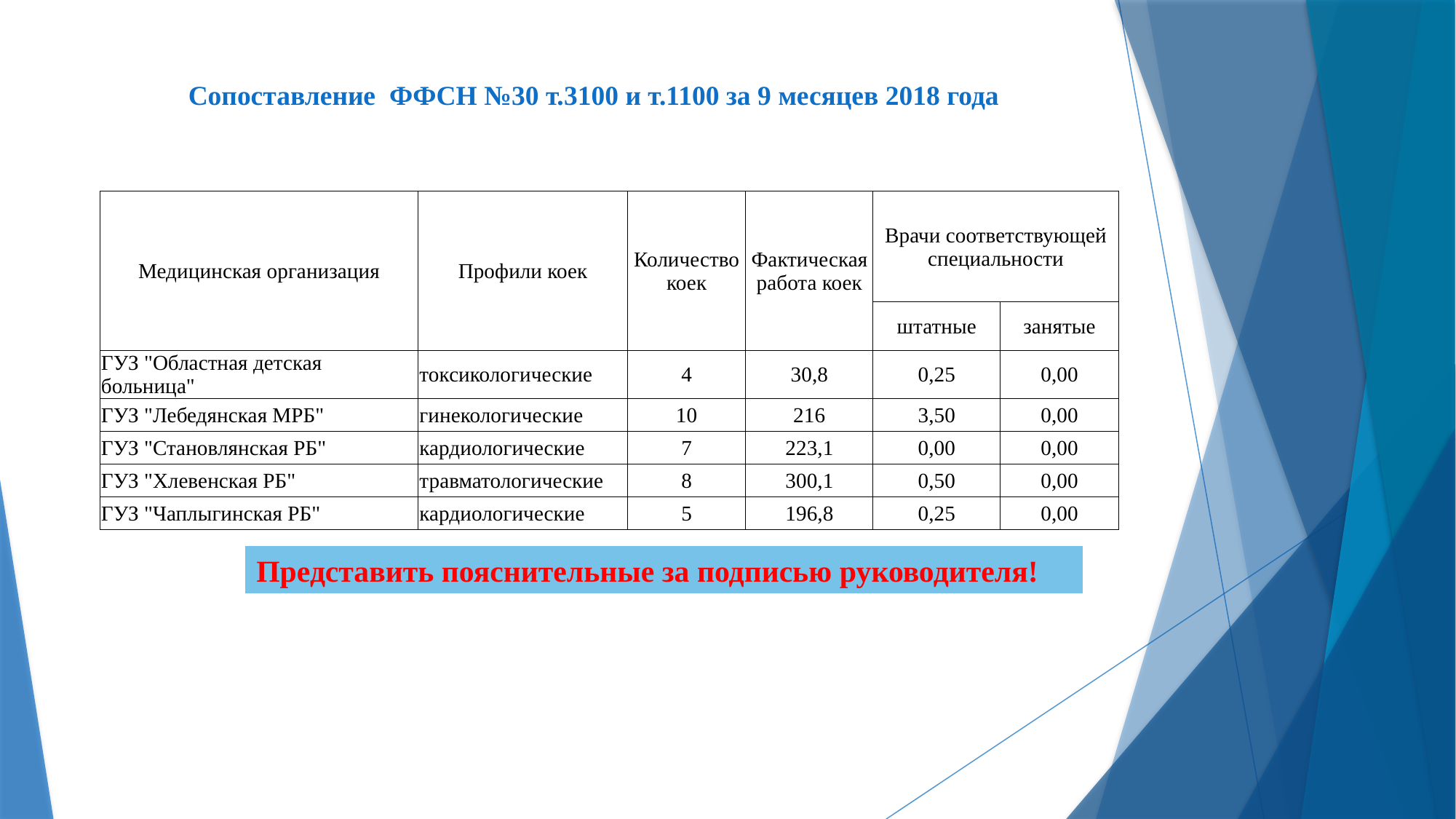

# Сопоставление  ФФСН №30 т.3100 и т.1100 за 9 месяцев 2018 года
| Медицинская организация | Профили коек | Количество коек | Фактическая работа коек | Врачи соответствующей специальности |  |
| --- | --- | --- | --- | --- | --- |
|  |  |  |  | штатные | занятые |
| ГУЗ "Областная детская больница" | токсикологические | 4 | 30,8 | 0,25 | 0,00 |
| ГУЗ "Лебедянская МРБ" | гинекологические | 10 | 216 | 3,50 | 0,00 |
| ГУЗ "Становлянская РБ" | кардиологические | 7 | 223,1 | 0,00 | 0,00 |
| ГУЗ "Хлевенская РБ" | травматологические | 8 | 300,1 | 0,50 | 0,00 |
| ГУЗ "Чаплыгинская РБ" | кардиологические | 5 | 196,8 | 0,25 | 0,00 |
Представить пояснительные за подписью руководителя!